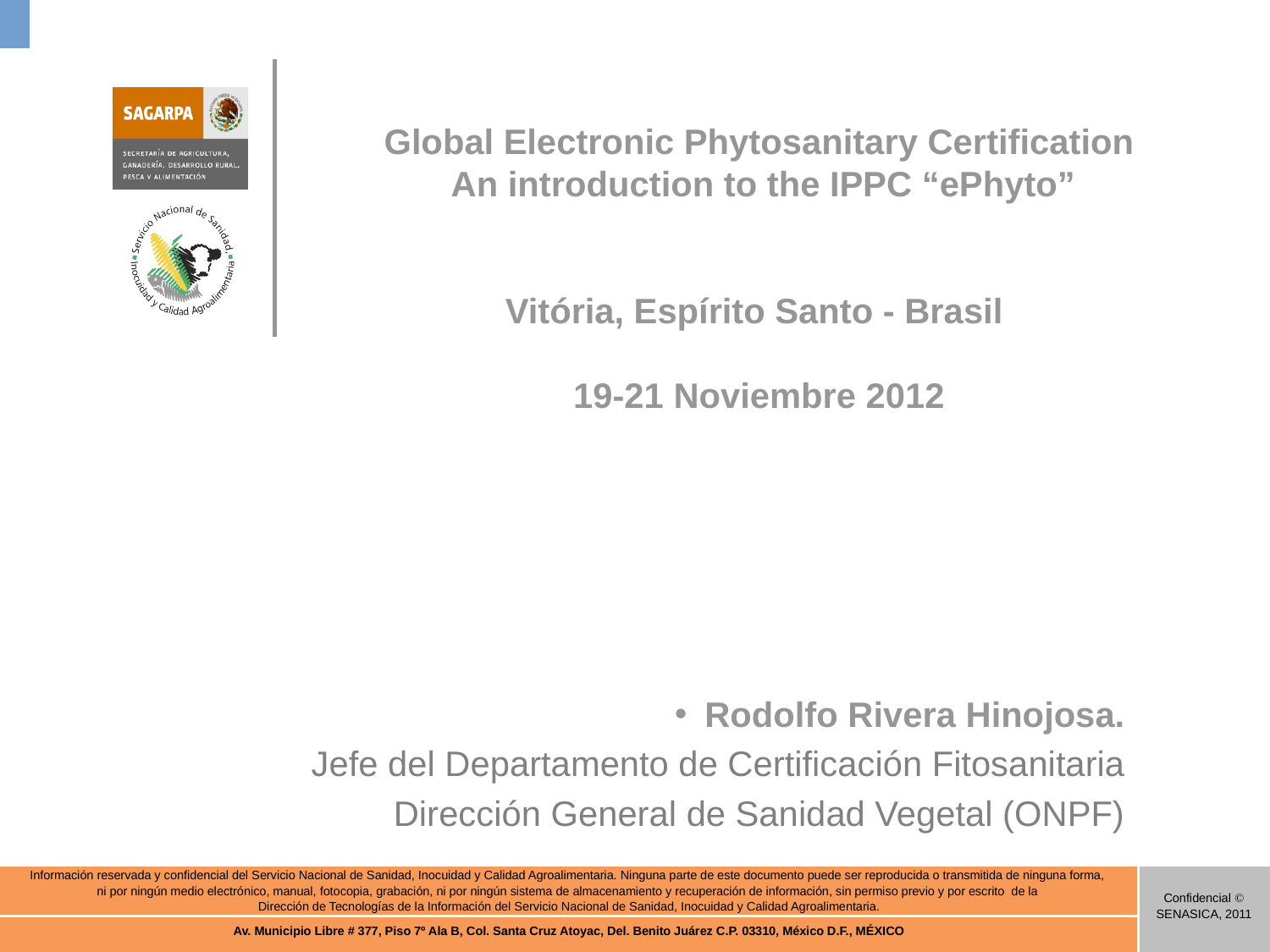

# Global Electronic Phytosanitary Certification An introduction to the IPPC “ePhyto” Vitória, Espírito Santo - Brasil 19-21 Noviembre 2012
Rodolfo Rivera Hinojosa.
Jefe del Departamento de Certificación Fitosanitaria
Dirección General de Sanidad Vegetal (ONPF)